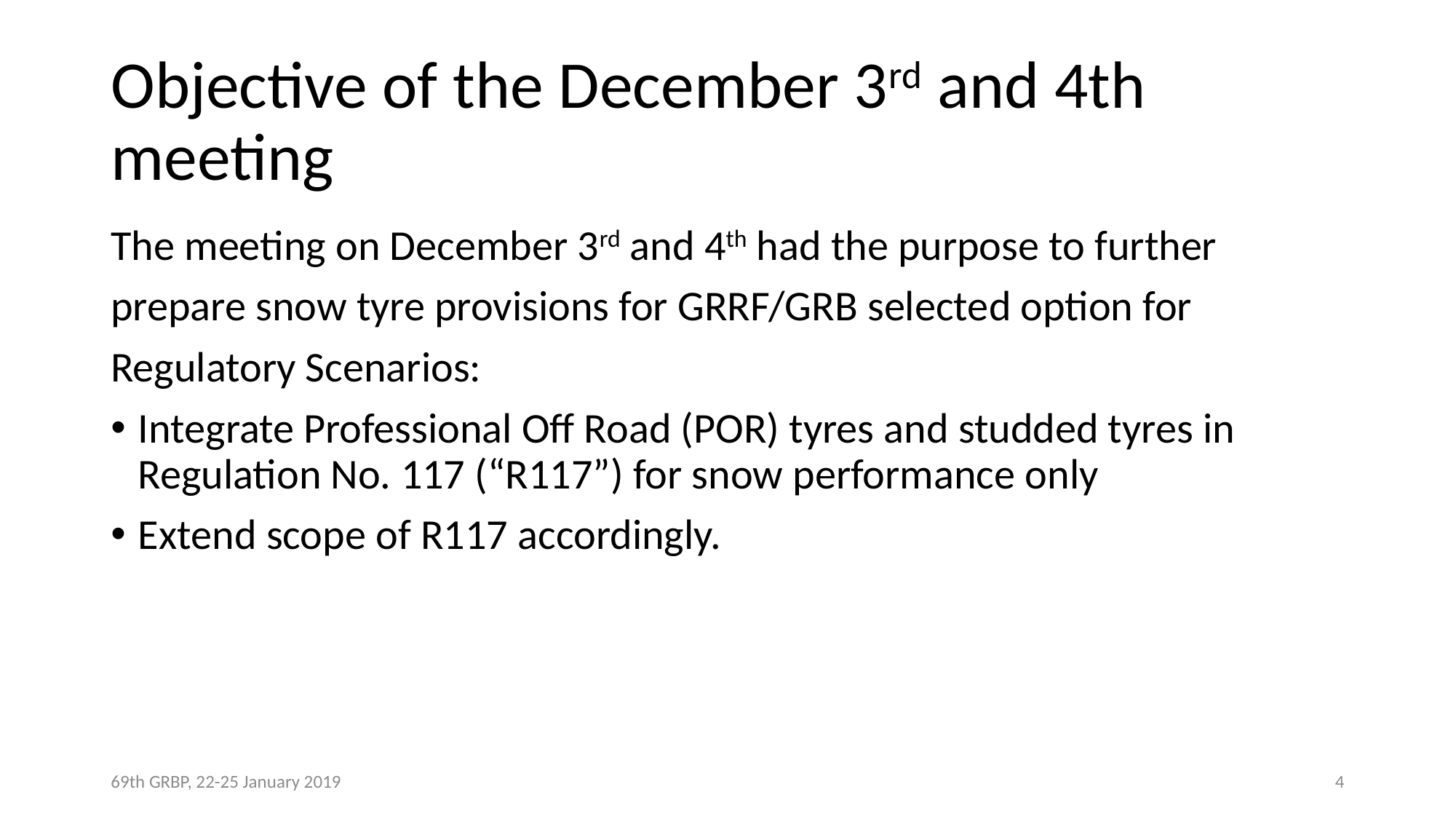

# Objective of the December 3rd and 4th meeting
The meeting on December 3rd and 4th had the purpose to further
prepare snow tyre provisions for GRRF/GRB selected option for
Regulatory Scenarios:
Integrate Professional Off Road (POR) tyres and studded tyres in Regulation No. 117 (“R117”) for snow performance only
Extend scope of R117 accordingly.

69th GRBP, 22-25 January 2019
4